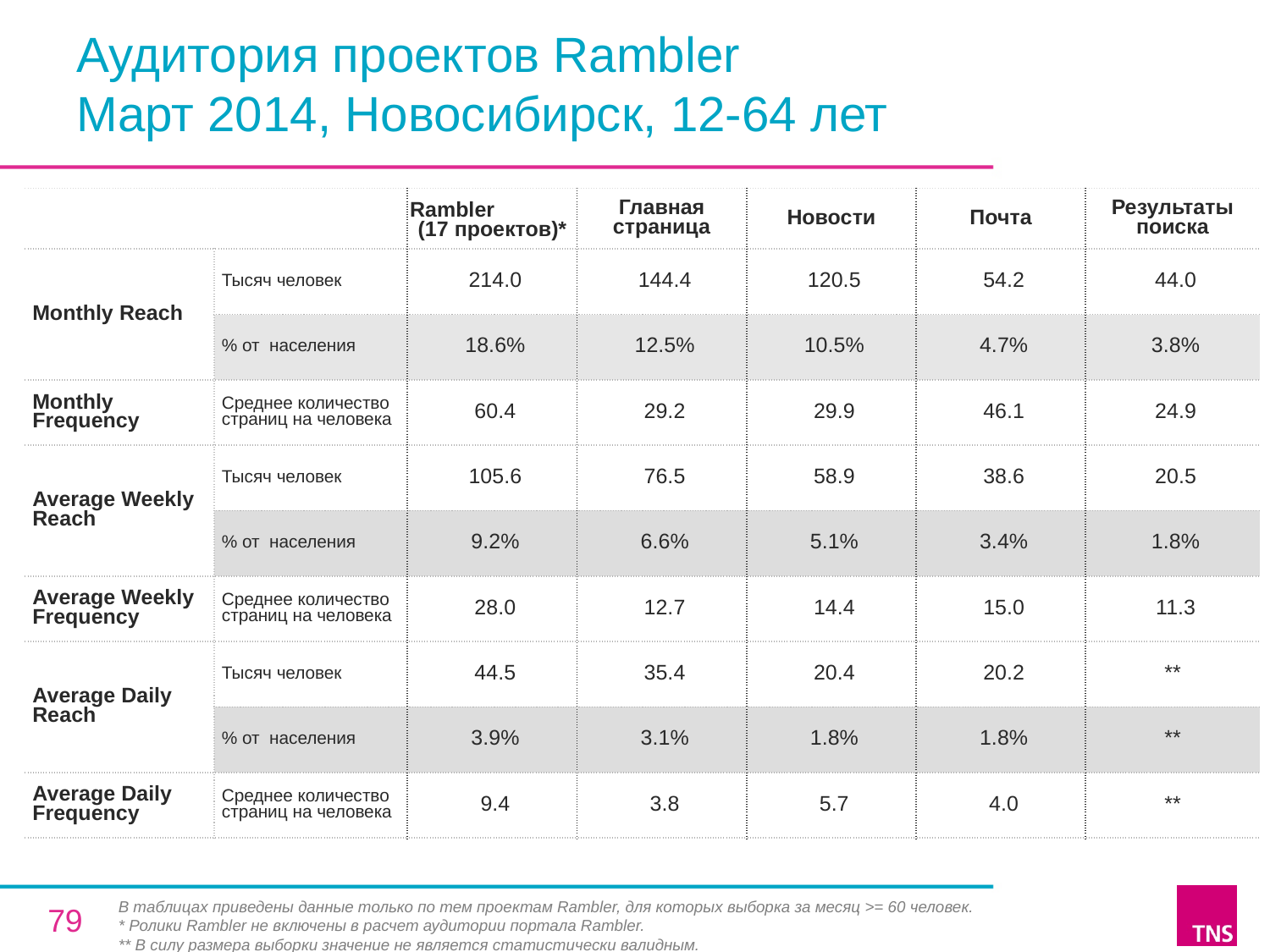

# Аудитория проектов Rambler Март 2014, Новосибирск, 12-64 лет
|  |  | Rambler (17 проектов)\* | Главная страница | Новости | Почта | Результаты поиска |
| --- | --- | --- | --- | --- | --- | --- |
| Monthly Reach | Тысяч человек | 214.0 | 144.4 | 120.5 | 54.2 | 44.0 |
|  | % от населения | 18.6% | 12.5% | 10.5% | 4.7% | 3.8% |
| Monthly Frequency | Среднее количество страниц на человека | 60.4 | 29.2 | 29.9 | 46.1 | 24.9 |
| Average Weekly Reach | Тысяч человек | 105.6 | 76.5 | 58.9 | 38.6 | 20.5 |
|  | % от населения | 9.2% | 6.6% | 5.1% | 3.4% | 1.8% |
| Average Weekly Frequency | Среднее количество страниц на человека | 28.0 | 12.7 | 14.4 | 15.0 | 11.3 |
| Average Daily Reach | Тысяч человек | 44.5 | 35.4 | 20.4 | 20.2 | \*\* |
|  | % от населения | 3.9% | 3.1% | 1.8% | 1.8% | \*\* |
| Average Daily Frequency | Среднее количество страниц на человека | 9.4 | 3.8 | 5.7 | 4.0 | \*\* |
В таблицах приведены данные только по тем проектам Rambler, для которых выборка за месяц >= 60 человек.
* Ролики Rambler не включены в расчет аудитории портала Rambler.
** В силу размера выборки значение не является статистически валидным.
79